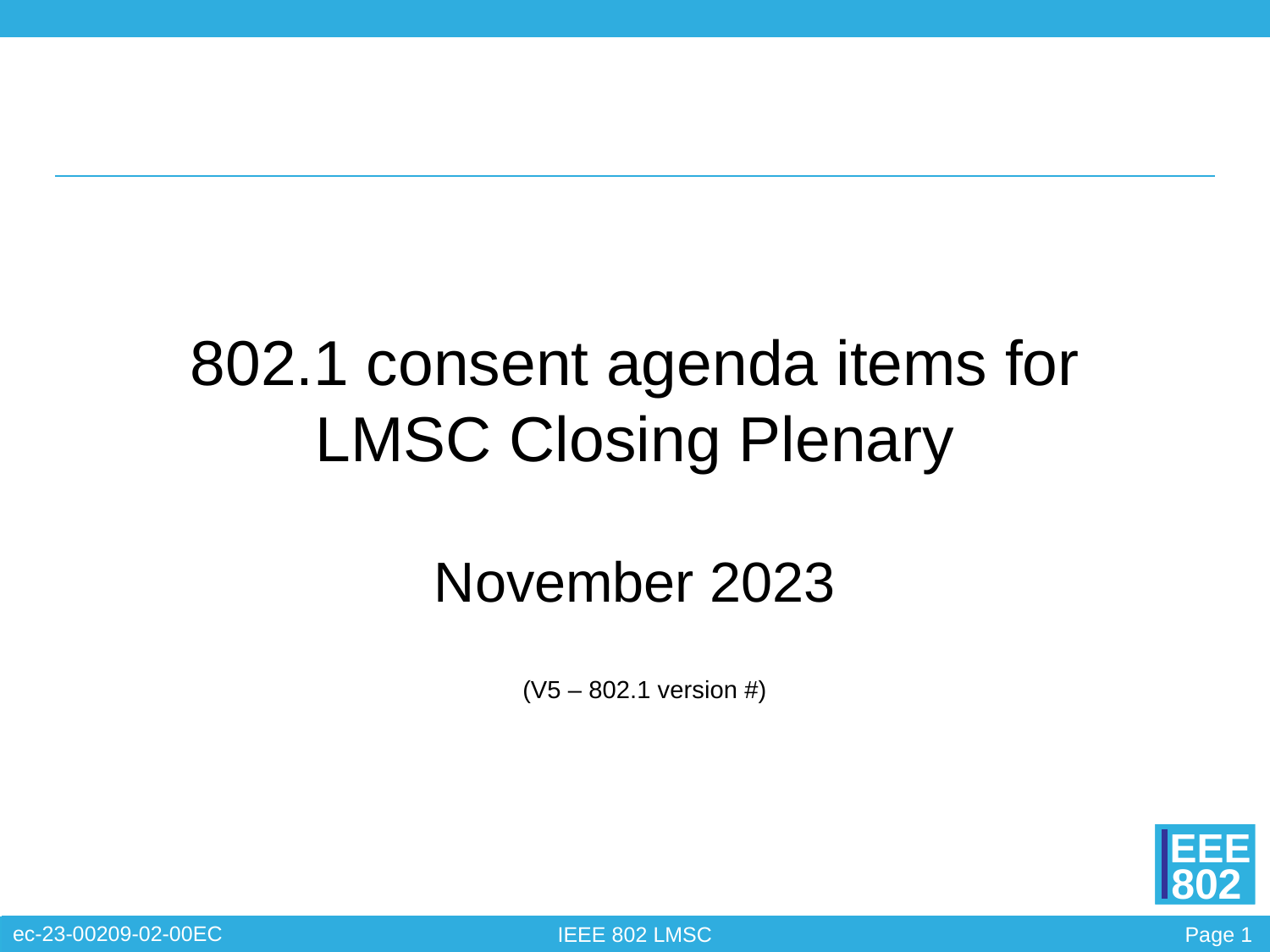

# 802.1 consent agenda items for LMSC Closing Plenary
November 2023
 (V5 – 802.1 version #)